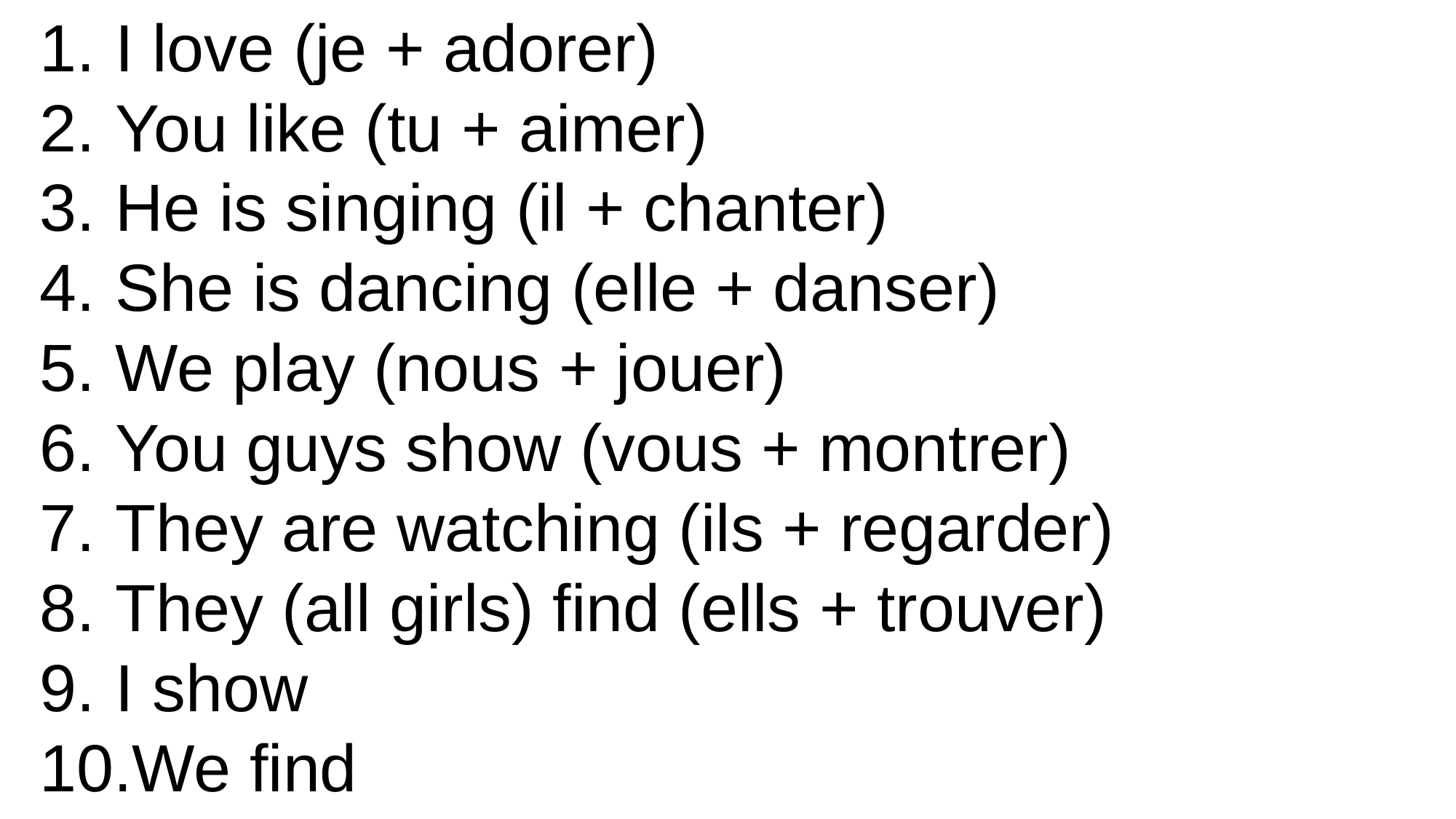

I love (je + adorer)
You like (tu + aimer)
He is singing (il + chanter)
She is dancing (elle + danser)
We play (nous + jouer)
You guys show (vous + montrer)
They are watching (ils + regarder)
They (all girls) find (ells + trouver)
I show
We find